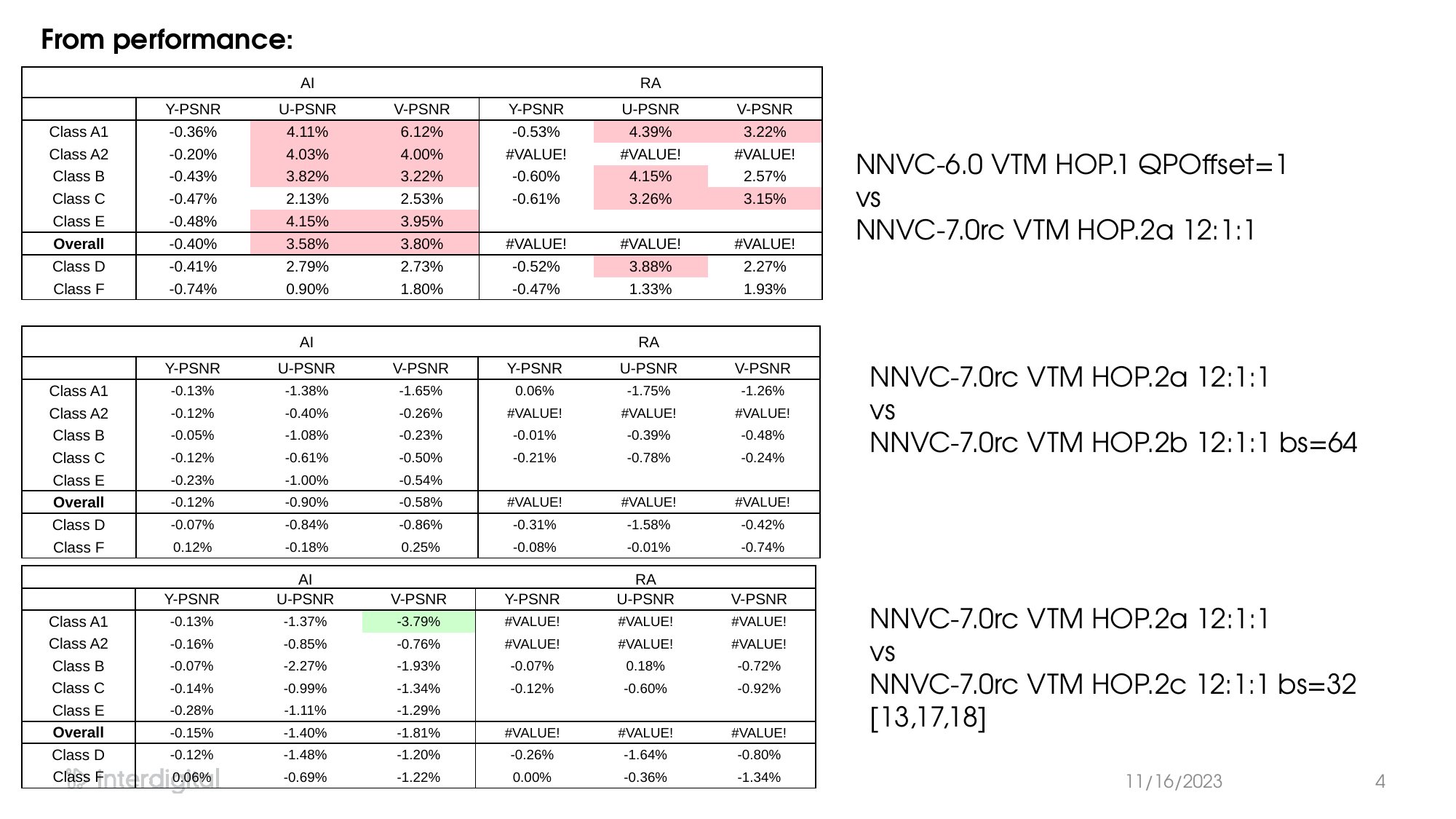

From performance:

|  | AI |  |  | RA |  |  |
| --- | --- | --- | --- | --- | --- | --- |
|  | Y-PSNR | U-PSNR | V-PSNR | Y-PSNR | U-PSNR | V-PSNR |
| Class A1 | -0.36% | 4.11% | 6.12% | -0.53% | 4.39% | 3.22% |
| Class A2 | -0.20% | 4.03% | 4.00% | #VALUE! | #VALUE! | #VALUE! |
| Class B | -0.43% | 3.82% | 3.22% | -0.60% | 4.15% | 2.57% |
| Class C | -0.47% | 2.13% | 2.53% | -0.61% | 3.26% | 3.15% |
| Class E | -0.48% | 4.15% | 3.95% |  |  |  |
| Overall | -0.40% | 3.58% | 3.80% | #VALUE! | #VALUE! | #VALUE! |
| Class D | -0.41% | 2.79% | 2.73% | -0.52% | 3.88% | 2.27% |
| Class F | -0.74% | 0.90% | 1.80% | -0.47% | 1.33% | 1.93% |
NNVC-6.0 VTM HOP.1 QPOffset=1
vs
NNVC-7.0rc VTM HOP.2a 12:1:1
|  | AI |  |  | RA |  |  |
| --- | --- | --- | --- | --- | --- | --- |
|  | Y-PSNR | U-PSNR | V-PSNR | Y-PSNR | U-PSNR | V-PSNR |
| Class A1 | -0.13% | -1.38% | -1.65% | 0.06% | -1.75% | -1.26% |
| Class A2 | -0.12% | -0.40% | -0.26% | #VALUE! | #VALUE! | #VALUE! |
| Class B | -0.05% | -1.08% | -0.23% | -0.01% | -0.39% | -0.48% |
| Class C | -0.12% | -0.61% | -0.50% | -0.21% | -0.78% | -0.24% |
| Class E | -0.23% | -1.00% | -0.54% |  |  |  |
| Overall | -0.12% | -0.90% | -0.58% | #VALUE! | #VALUE! | #VALUE! |
| Class D | -0.07% | -0.84% | -0.86% | -0.31% | -1.58% | -0.42% |
| Class F | 0.12% | -0.18% | 0.25% | -0.08% | -0.01% | -0.74% |
NNVC-7.0rc VTM HOP.2a 12:1:1
vs
NNVC-7.0rc VTM HOP.2b 12:1:1 bs=64
|  | AI |  |  | RA |  |  |
| --- | --- | --- | --- | --- | --- | --- |
|  | Y-PSNR | U-PSNR | V-PSNR | Y-PSNR | U-PSNR | V-PSNR |
| Class A1 | -0.13% | -1.37% | -3.79% | #VALUE! | #VALUE! | #VALUE! |
| Class A2 | -0.16% | -0.85% | -0.76% | #VALUE! | #VALUE! | #VALUE! |
| Class B | -0.07% | -2.27% | -1.93% | -0.07% | 0.18% | -0.72% |
| Class C | -0.14% | -0.99% | -1.34% | -0.12% | -0.60% | -0.92% |
| Class E | -0.28% | -1.11% | -1.29% |  |  |  |
| Overall | -0.15% | -1.40% | -1.81% | #VALUE! | #VALUE! | #VALUE! |
| Class D | -0.12% | -1.48% | -1.20% | -0.26% | -1.64% | -0.80% |
| Class F | 0.06% | -0.69% | -1.22% | 0.00% | -0.36% | -1.34% |
NNVC-7.0rc VTM HOP.2a 12:1:1
vs
NNVC-7.0rc VTM HOP.2c 12:1:1 bs=32
[13,17,18]
11/16/2023
4